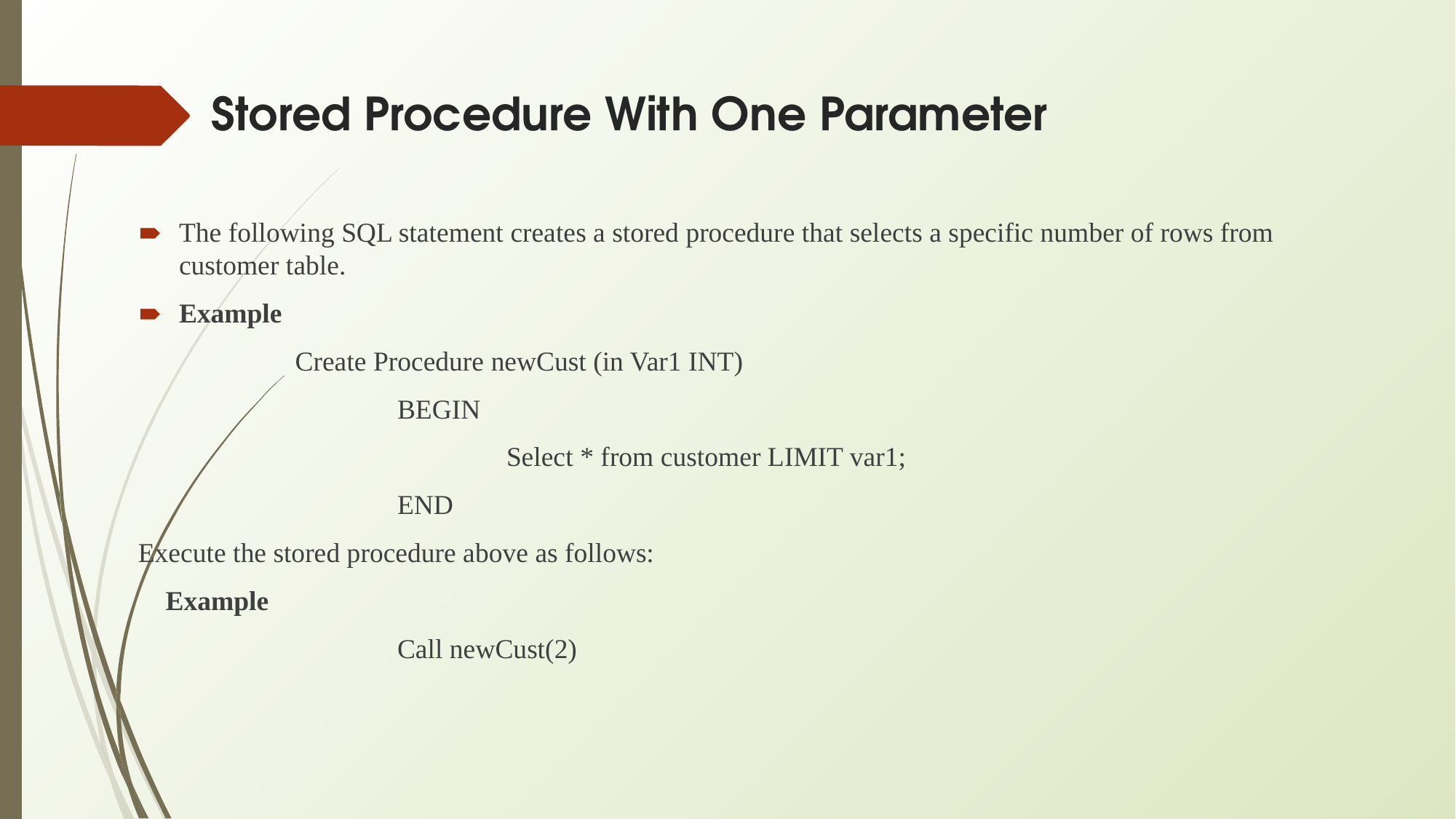

# Stored Procedure With One Parameter
The following SQL statement creates a stored procedure that selects a specific number of rows from customer table.
Example
  		 Create Procedure newCust (in Var1 INT)
    			BEGIN
    				Select * from customer LIMIT var1;
    			END
Execute the stored procedure above as follows:
    Example
			Call newCust(2)